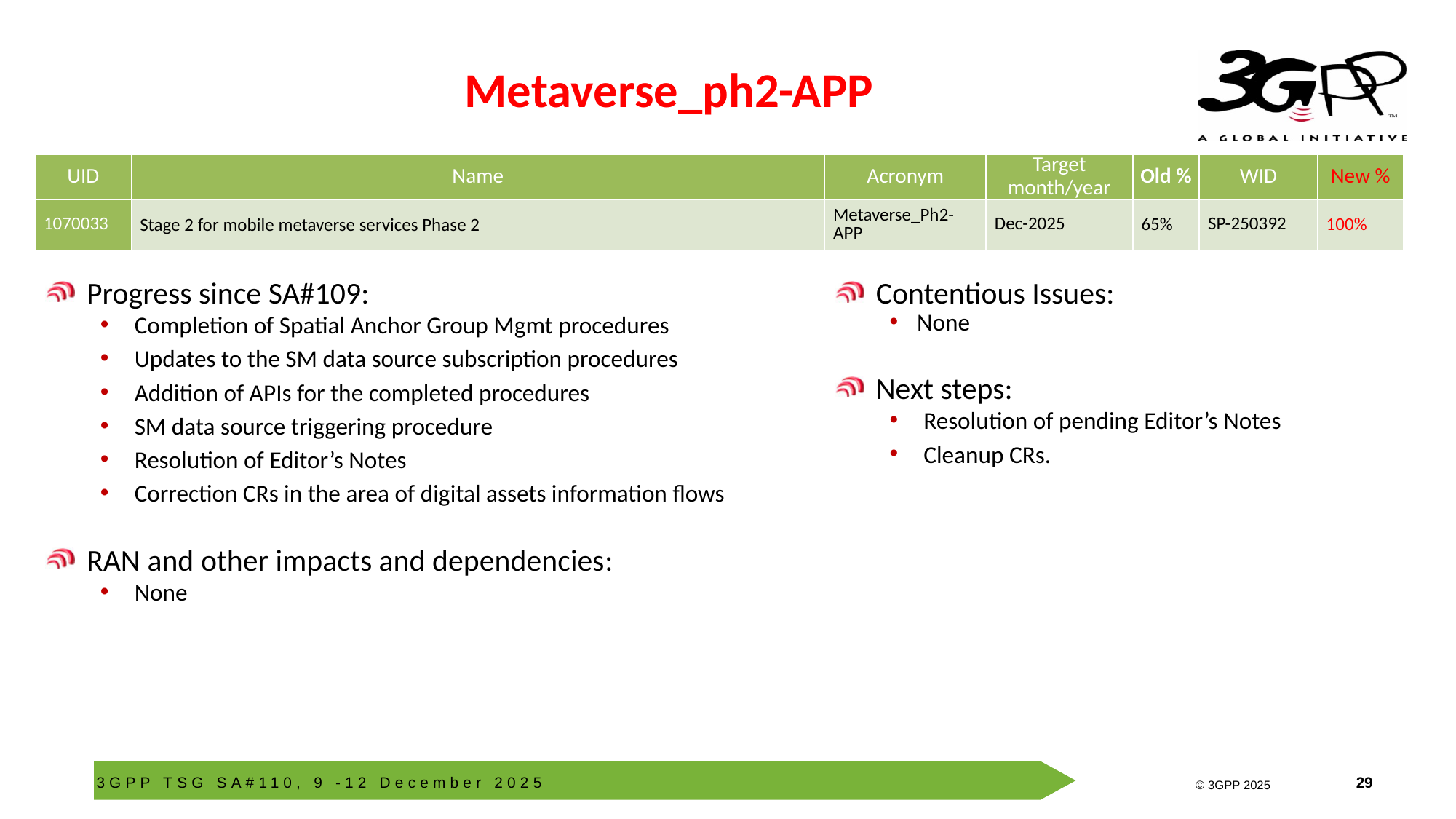

Metaverse_ph2-APP
| UID | Name | Acronym | Target month/year | Old % | WID | New % |
| --- | --- | --- | --- | --- | --- | --- |
| 1070033 | Stage 2 for mobile metaverse services Phase 2 | Metaverse\_Ph2-APP | Dec-2025 | 65% | SP-250392 | 100% |
Progress since SA#109:
Completion of Spatial Anchor Group Mgmt procedures
Updates to the SM data source subscription procedures
Addition of APIs for the completed procedures
SM data source triggering procedure
Resolution of Editor’s Notes
Correction CRs in the area of digital assets information flows

RAN and other impacts and dependencies:
None
Contentious Issues:
None

Next steps:
Resolution of pending Editor’s Notes
Cleanup CRs.